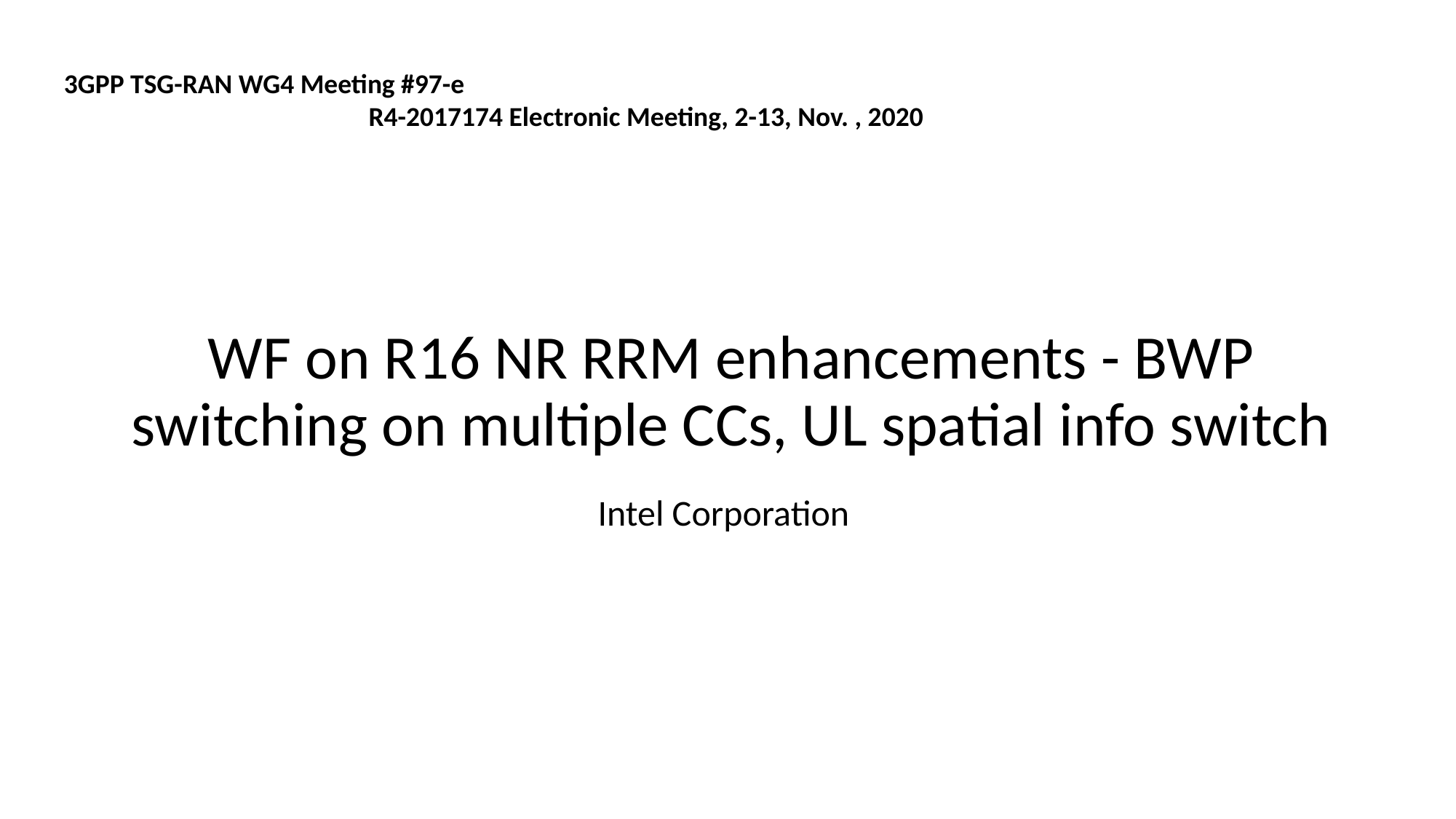

3GPP TSG-RAN WG4 Meeting #97-e                            	            								              R4-2017174 Electronic Meeting, 2-13, Nov. , 2020

# WF on R16 NR RRM enhancements - BWP switching on multiple CCs, UL spatial info switch

Intel Corporation